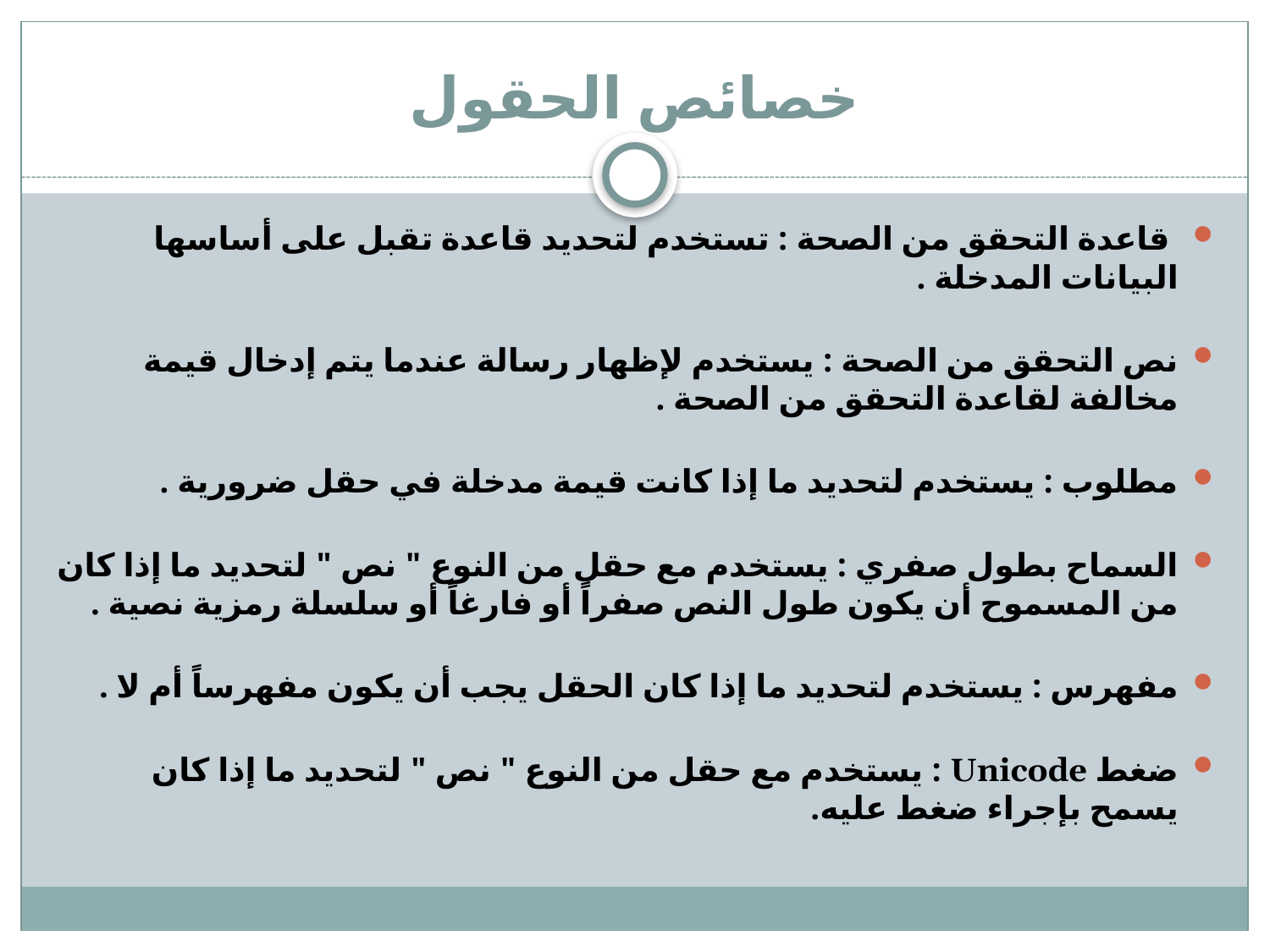

# خصائص الحقول
 قاعدة التحقق من الصحة : تستخدم لتحديد قاعدة تقبل على أساسها البيانات المدخلة .
نص التحقق من الصحة : يستخدم لإظهار رسالة عندما يتم إدخال قيمة مخالفة لقاعدة التحقق من الصحة .
مطلوب : يستخدم لتحديد ما إذا كانت قيمة مدخلة في حقل ضرورية .
السماح بطول صفري : يستخدم مع حقل من النوع " نص " لتحديد ما إذا كان من المسموح أن يكون طول النص صفراً أو فارغاً أو سلسلة رمزية نصية .
مفهرس : يستخدم لتحديد ما إذا كان الحقل يجب أن يكون مفهرساً أم لا .
ضغط Unicode : يستخدم مع حقل من النوع " نص " لتحديد ما إذا كان يسمح بإجراء ضغط عليه.